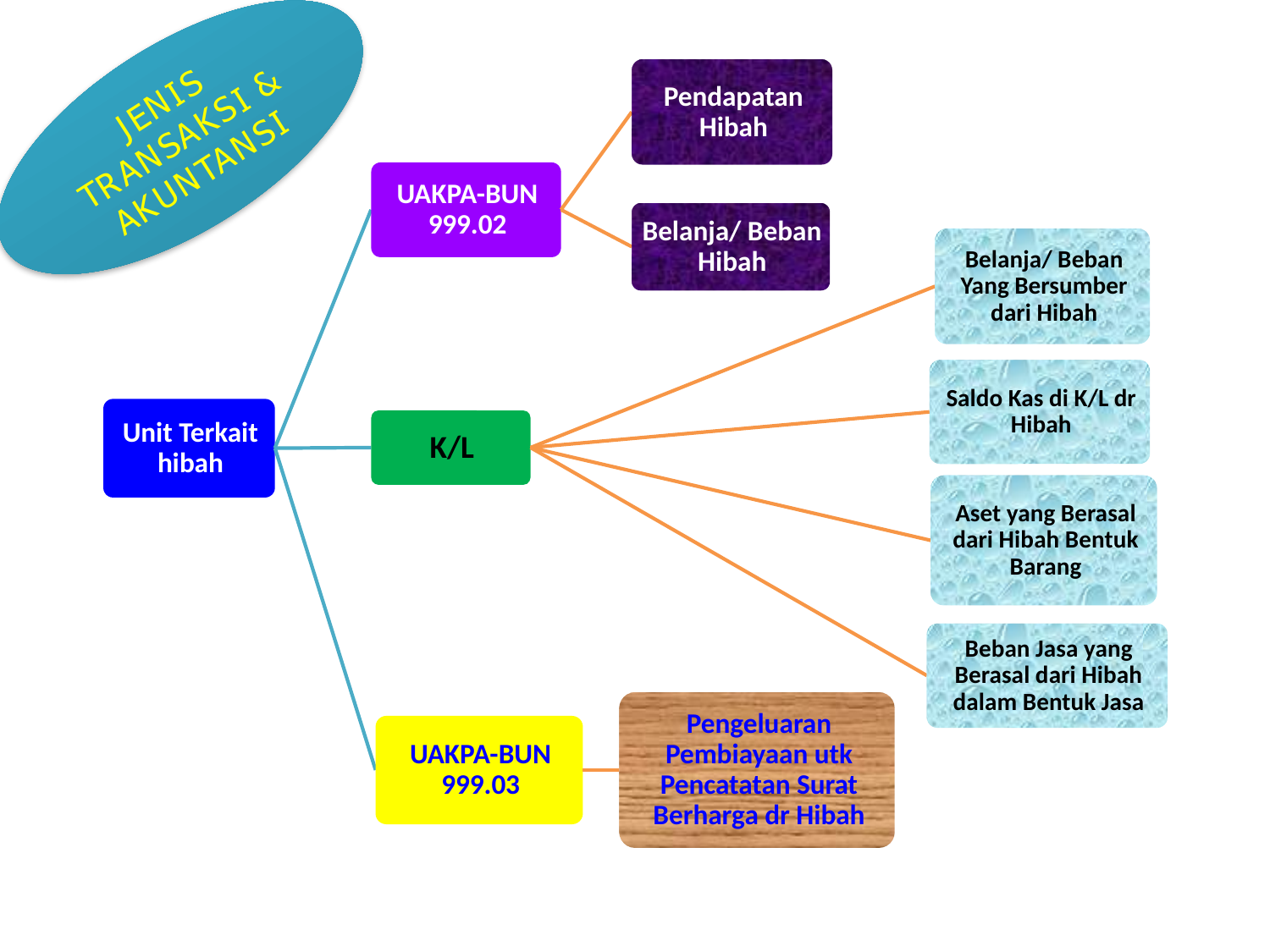

Unit Terkait hibah

UAKPA-BUN 999.02

Pendapatan Hibah

Belanja/ Beban Hibah

K/L

Belanja/ Beban Yang Bersumber dari Hibah

Saldo Kas di K/L dr Hibah

Aset yang Berasal dari Hibah Bentuk Barang

Beban Jasa yang Berasal dari Hibah dalam Bentuk Jasa

UAKPA-BUN 999.03

Pengeluaran Pembiayaan utk Pencatatan Surat Berharga dr Hibah

JENIS TRANSAKSI & AKUNTANSI